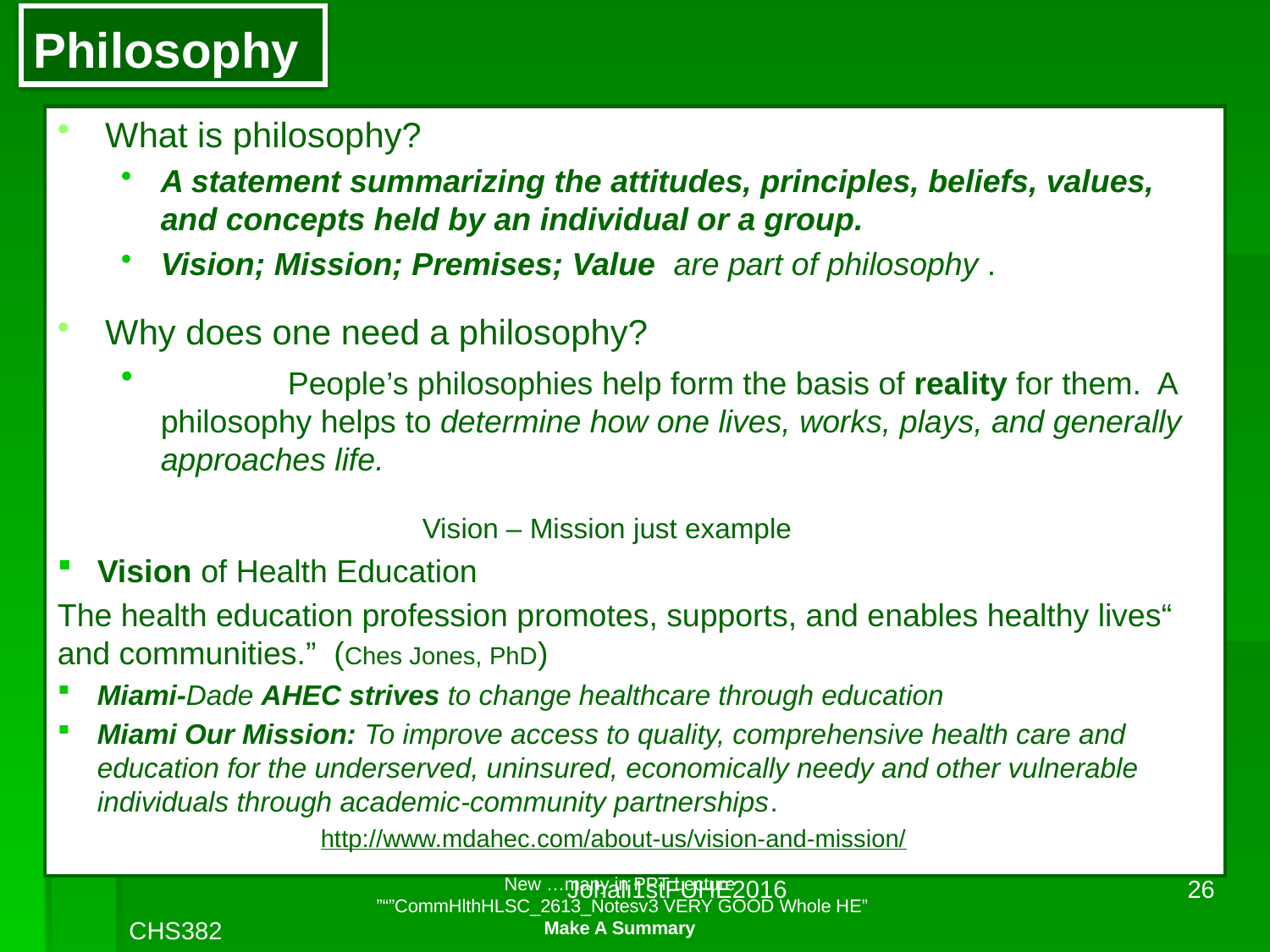

# Philosophy
What is philosophy?
A statement summarizing the attitudes, principles, beliefs, values, and concepts held by an individual or a group.
Vision; Mission; Premises; Value  are part of philosophy .
Why does one need a philosophy?
	People’s philosophies help form the basis of reality for them.  A philosophy helps to determine how one lives, works, plays, and generally approaches life.

Vision – Mission just example
Vision of Health Education
“The health education profession promotes, supports, and enables healthy lives and communities.”  (Ches Jones, PhD)
Miami-Dade AHEC strives to change healthcare through education
Miami Our Mission: To improve access to quality, comprehensive health care and education for the underserved, uninsured, economically needy and other vulnerable individuals through academic-community partnerships.
http://www.mdahec.com/about-us/vision-and-mission/
New …many in PPT Lecture
”“”CommHlthHLSC_2613_Notesv3 VERY GOOD Whole HE”
Make A Summary
Johali1stFUHE2016
26
CHS382